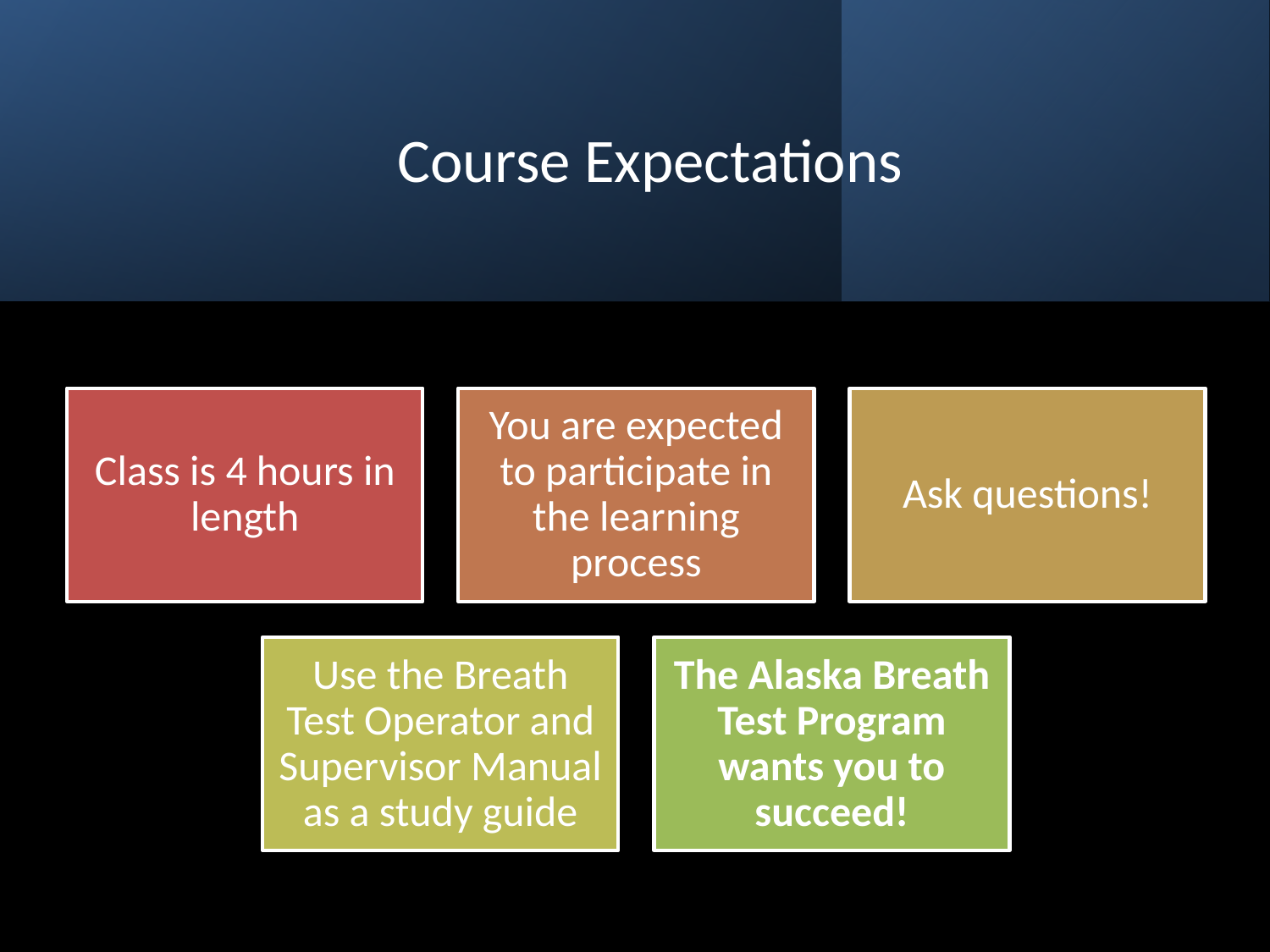

# Course Expectations
Class is 4 hours in length
You are expected to participate in the learning process
Ask questions!
Use the Breath Test Operator and Supervisor Manual as a study guide
The Alaska Breath Test Program wants you to succeed!
Approved and Issued: 2025.10.01